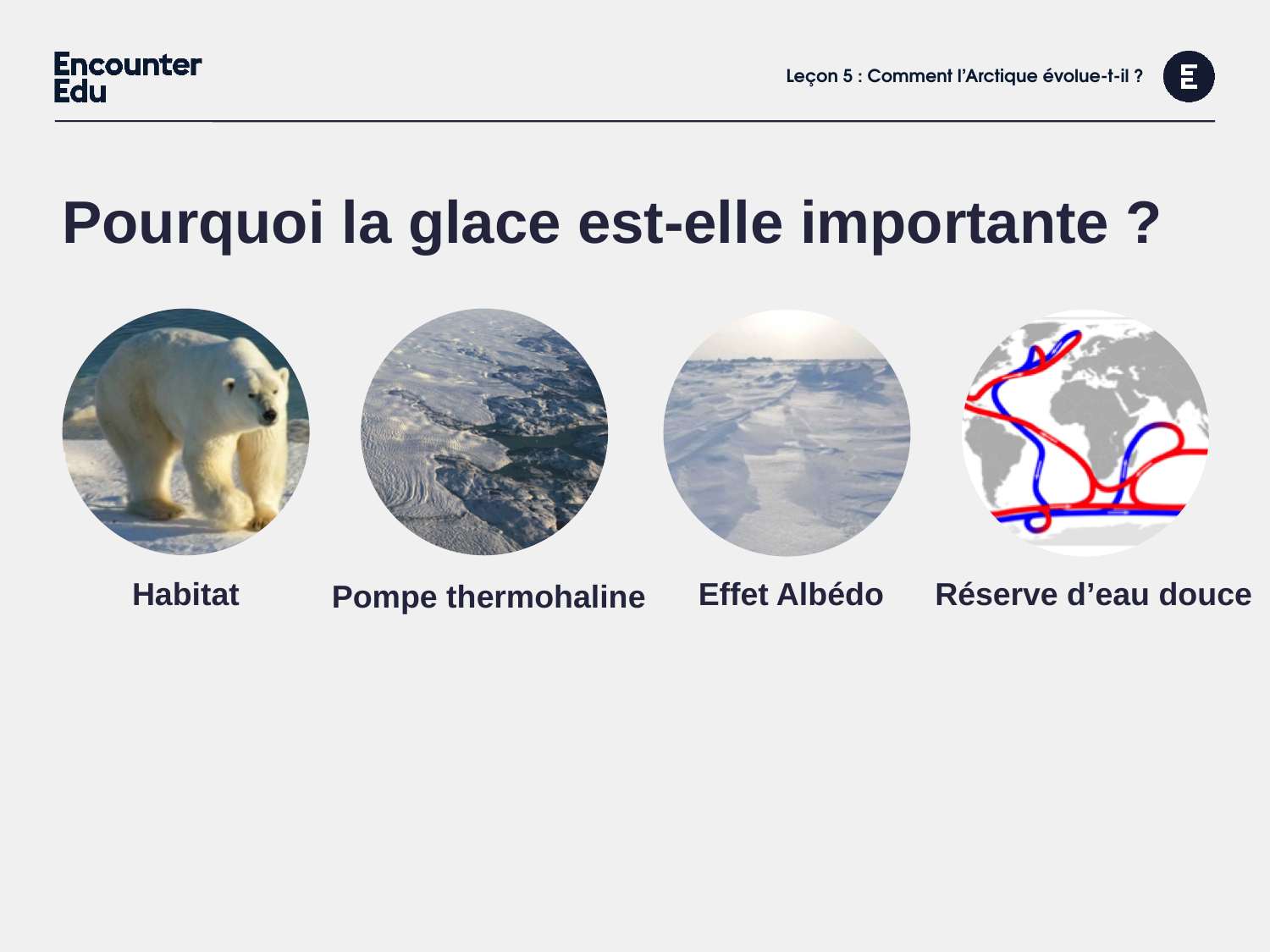

# Leçon 5 : Comment l’Arctique évolue-t-il ?
Pourquoi la glace est-elle importante ?

Effet Albédo
Habitat
Réserve d’eau douce
Pompe thermohaline